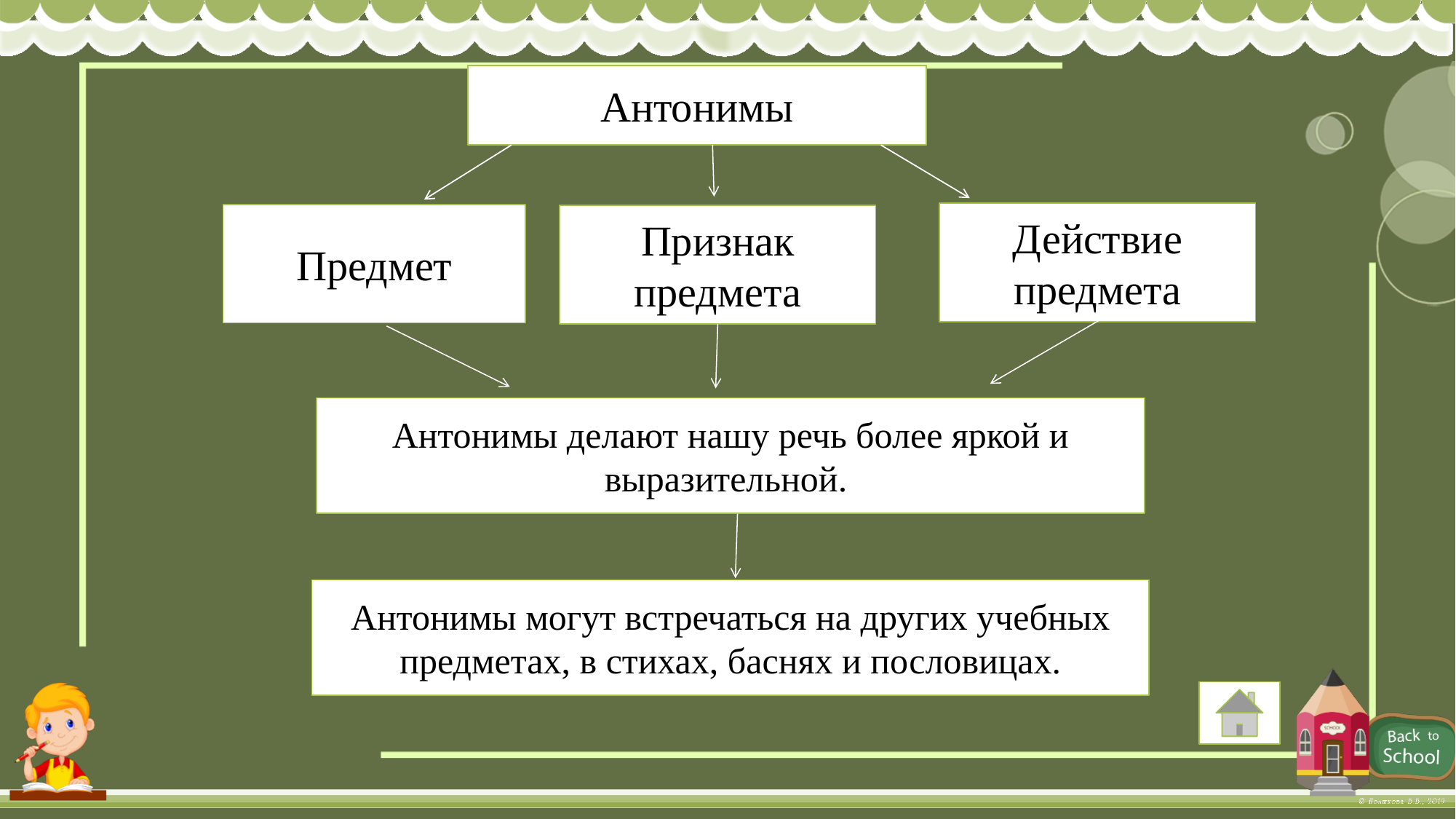

Антонимы
Действие предмета
Предмет
Признак предмета
Антонимы делают нашу речь более яркой и выразительной.
Антонимы могут встречаться на других учебных предметах, в стихах, баснях и пословицах.